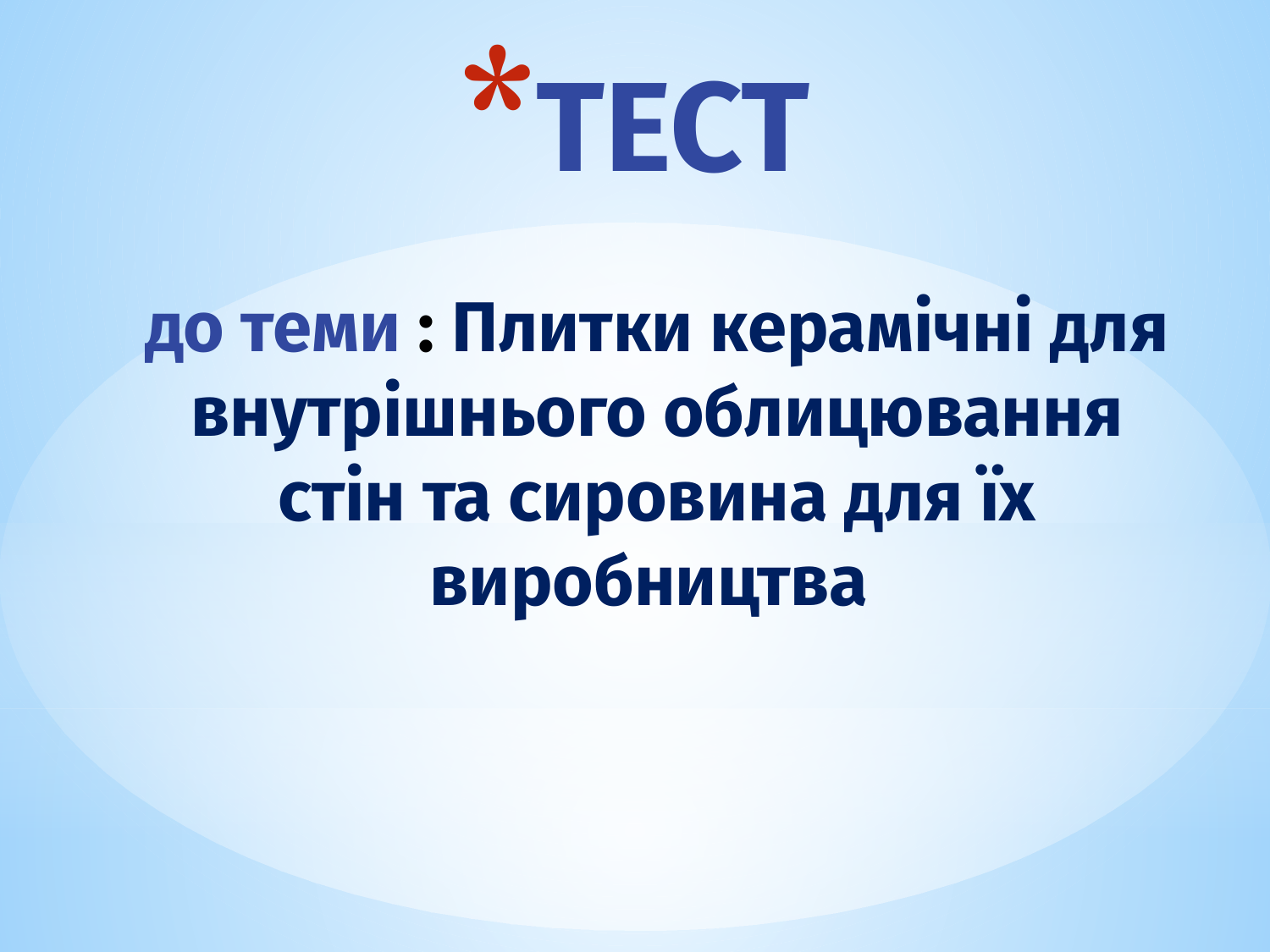

# ТЕСТ до теми : Плитки керамічні для внутрішнього облицювання стін та сировина для їх виробництва